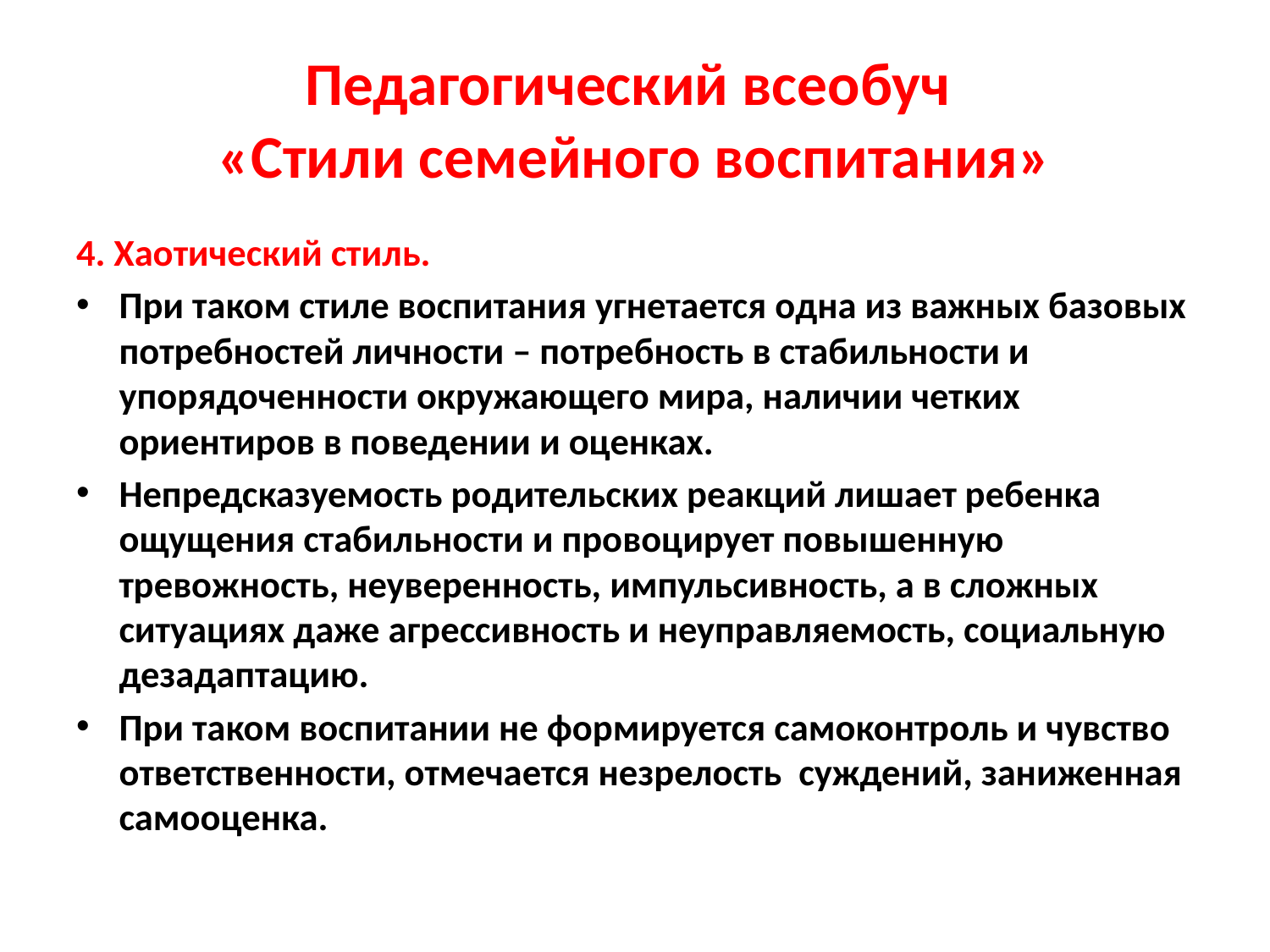

# Педагогический всеобуч «Стили семейного воспитания»
4. Хаотический стиль.
При таком стиле воспитания угнетается одна из важных базовых потребностей личности – потребность в стабильности и упорядоченности окружающего мира, наличии четких ориентиров в поведении и оценках.
Непредсказуемость родительских реакций лишает ребенка ощущения стабильности и провоцирует повышенную тревожность, неуверенность, импульсивность, а в сложных ситуациях даже агрессивность и неуправляемость, социальную дезадаптацию.
При таком воспитании не формируется самоконтроль и чувство ответственности, отмечается незрелость  суждений, заниженная самооценка.